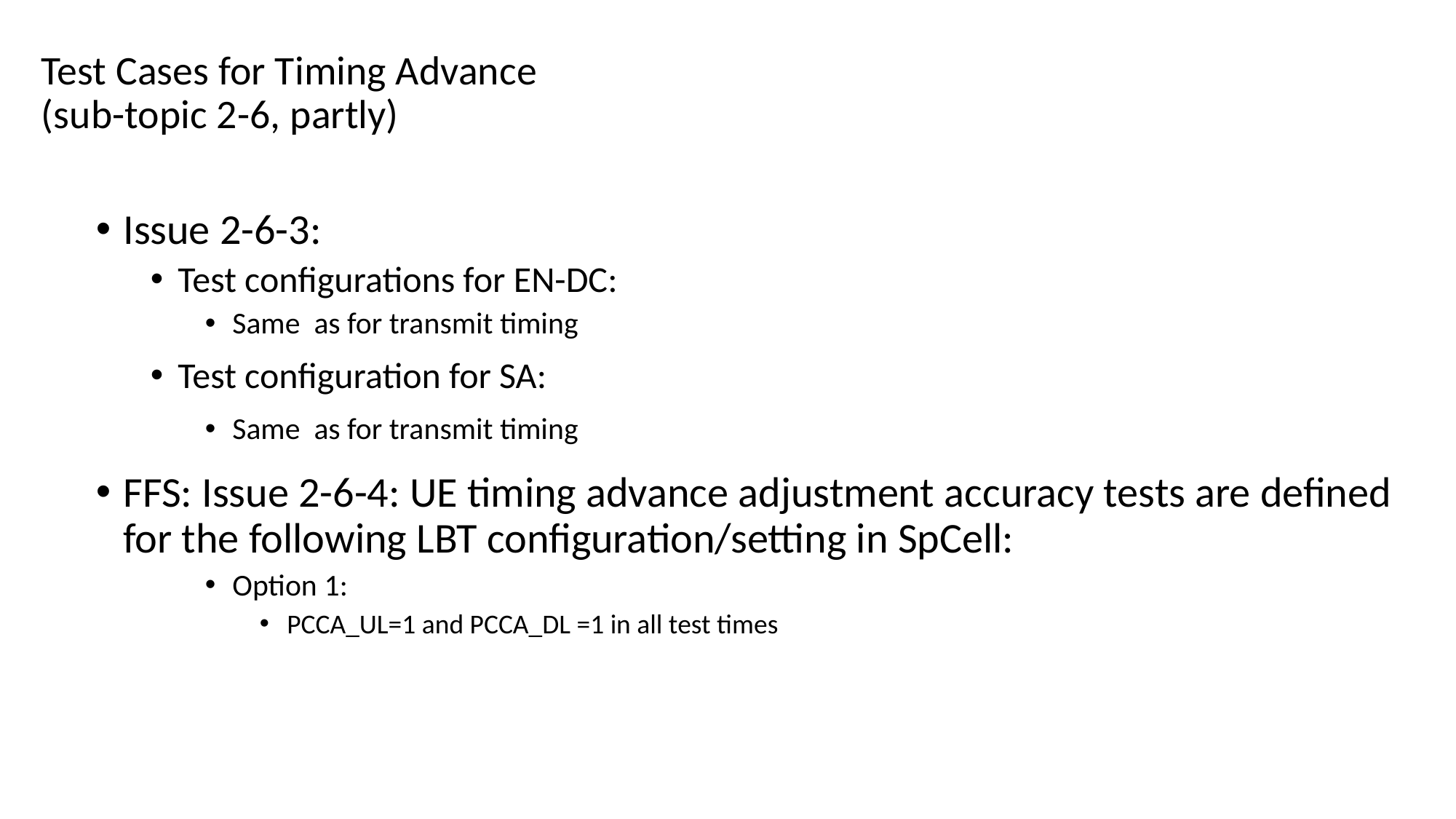

# Test Cases for Timing Advance (sub-topic 2-6, partly)

Issue 2-6-3:
Test configurations for EN-DC:
Same  as for transmit timing
Test configuration for SA:
Same  as for transmit timing
FFS: Issue 2-6-4: UE timing advance adjustment accuracy tests are defined for the following LBT configuration/setting in SpCell:
Option 1:
PCCA_UL=1 and PCCA_DL =1 in all test times